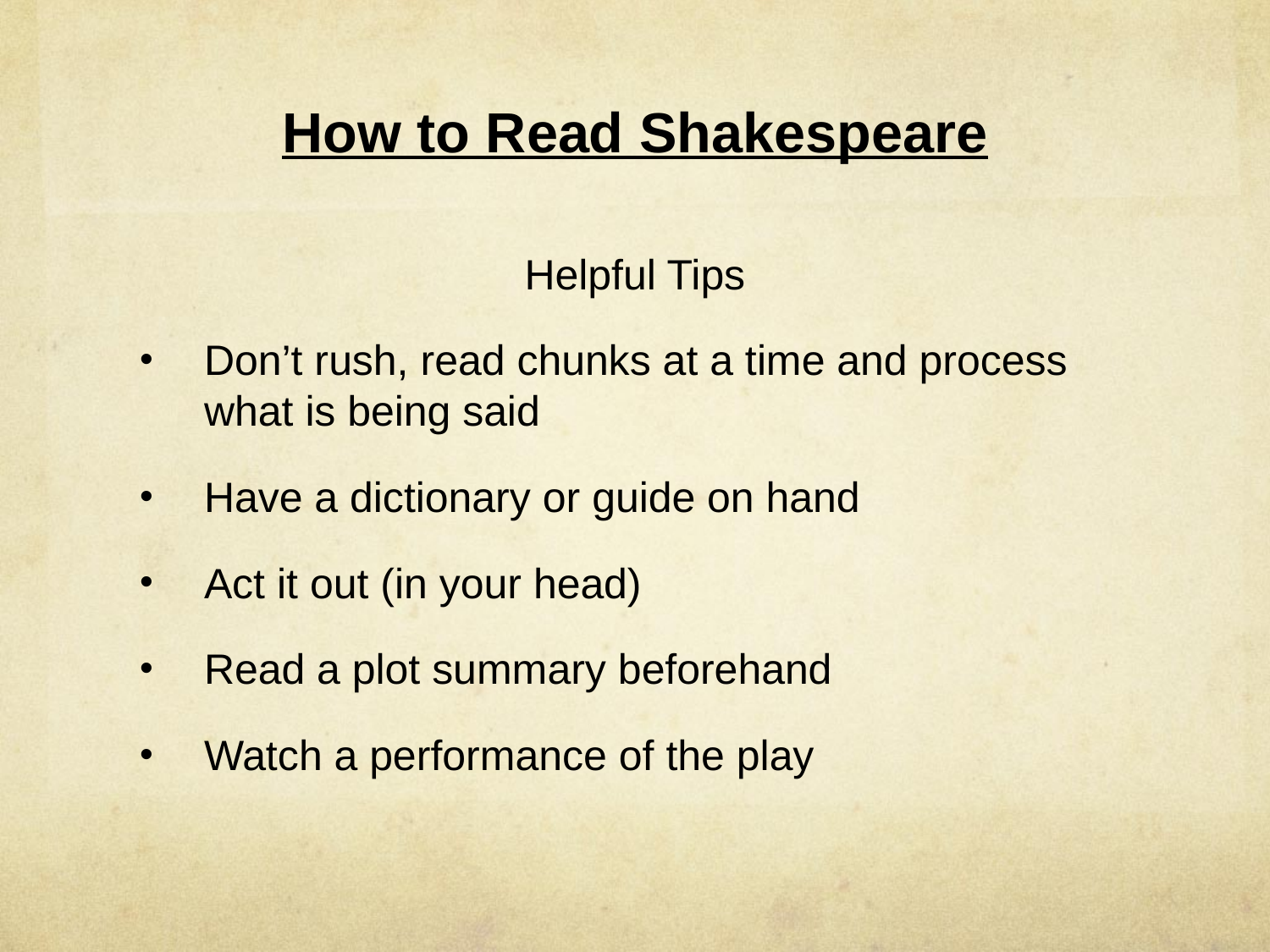

# How to Read Shakespeare
Helpful Tips
Don’t rush, read chunks at a time and process what is being said
Have a dictionary or guide on hand
Act it out (in your head)
Read a plot summary beforehand
Watch a performance of the play